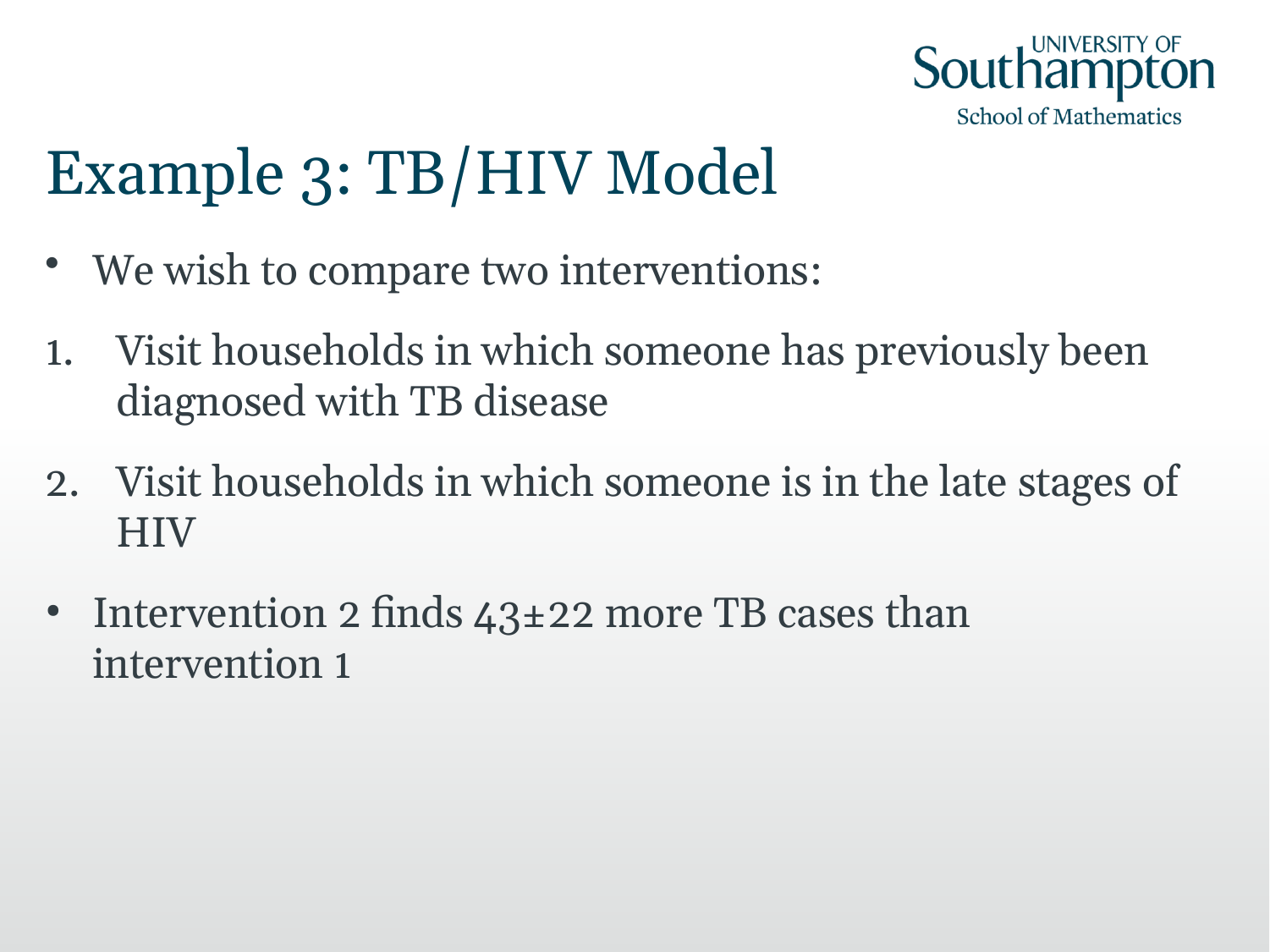

# Example 3: TB/HIV Model
We wish to compare two interventions:
Visit households in which someone has previously been diagnosed with TB disease
Visit households in which someone is in the late stages of HIV
Intervention 2 finds 43±22 more TB cases than intervention 1